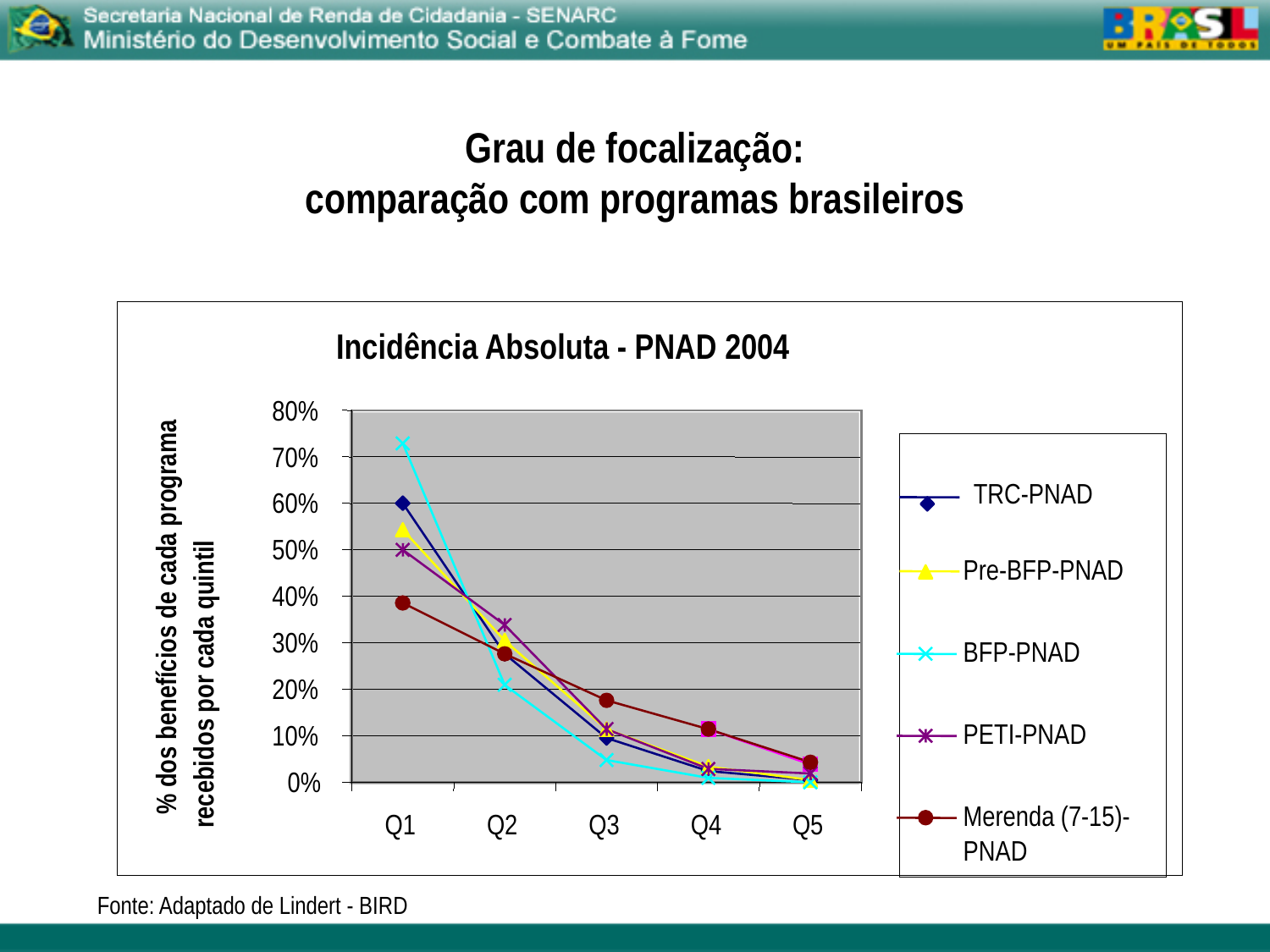

Grau de focalização:
comparação com programas brasileiros

Incidência Absoluta - PNAD 2004
80%

70%

TRC-PNAD
60%

50%

Pre-BFP-PNAD

40%

% dos benefícios de cada programa

30%

BFP-PNAD

recebidos por cada quintil
20%

PETI-PNAD
10%

0%

Merenda (7-15)-
Q1
Q2
Q3
Q4
Q5

PNAD
Fonte: Adaptado de Lindert - BIRD